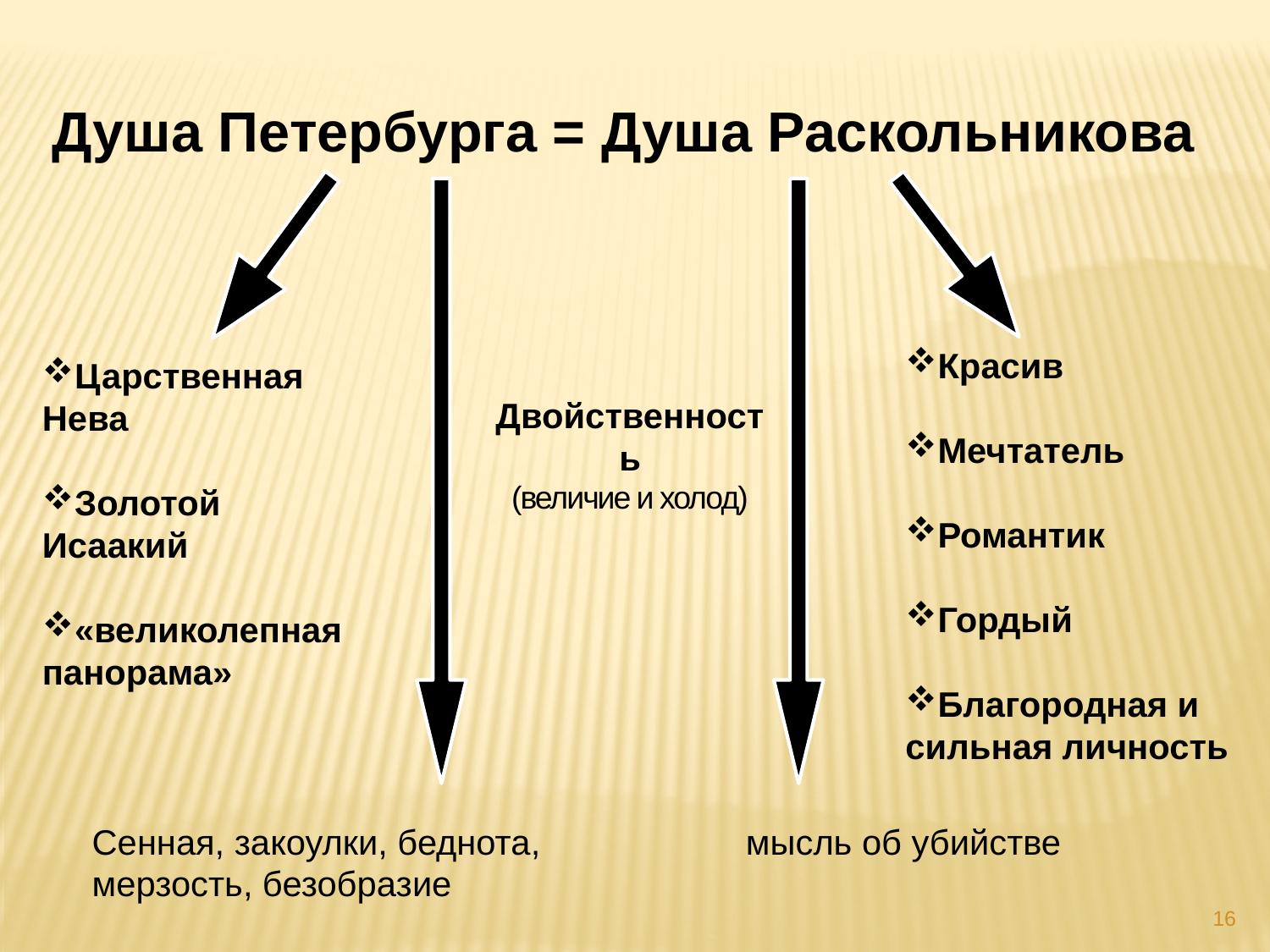

Душа Петербурга = Душа Раскольникова

Красив

Мечтатель

Романтик

Гордый

Благородная и сильная личность
Царственная Нева

Золотой Исаакий

«великолепная
панорама»
Двойственность
(величие и холод)
мысль об убийстве
Сенная, закоулки, беднота, мерзость, безобразие
16